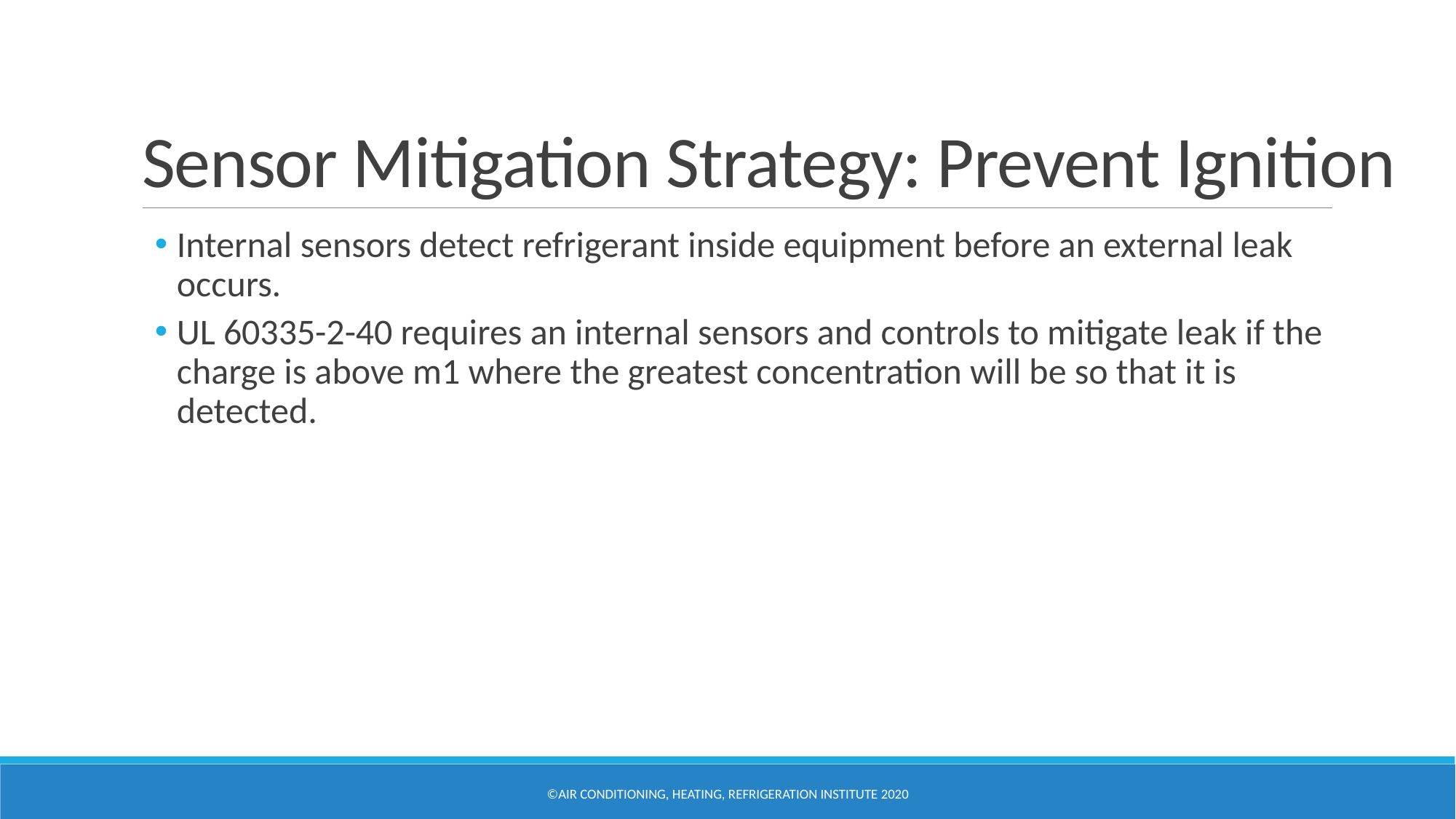

# Sensor Mitigation Strategy: Prevent Ignition
Internal sensors detect refrigerant inside equipment before an external leak occurs.
UL 60335-2-40 requires an internal sensors and controls to mitigate leak if the charge is above m1 where the greatest concentration will be so that it is detected.
©Air Conditioning, Heating, Refrigeration Institute 2020